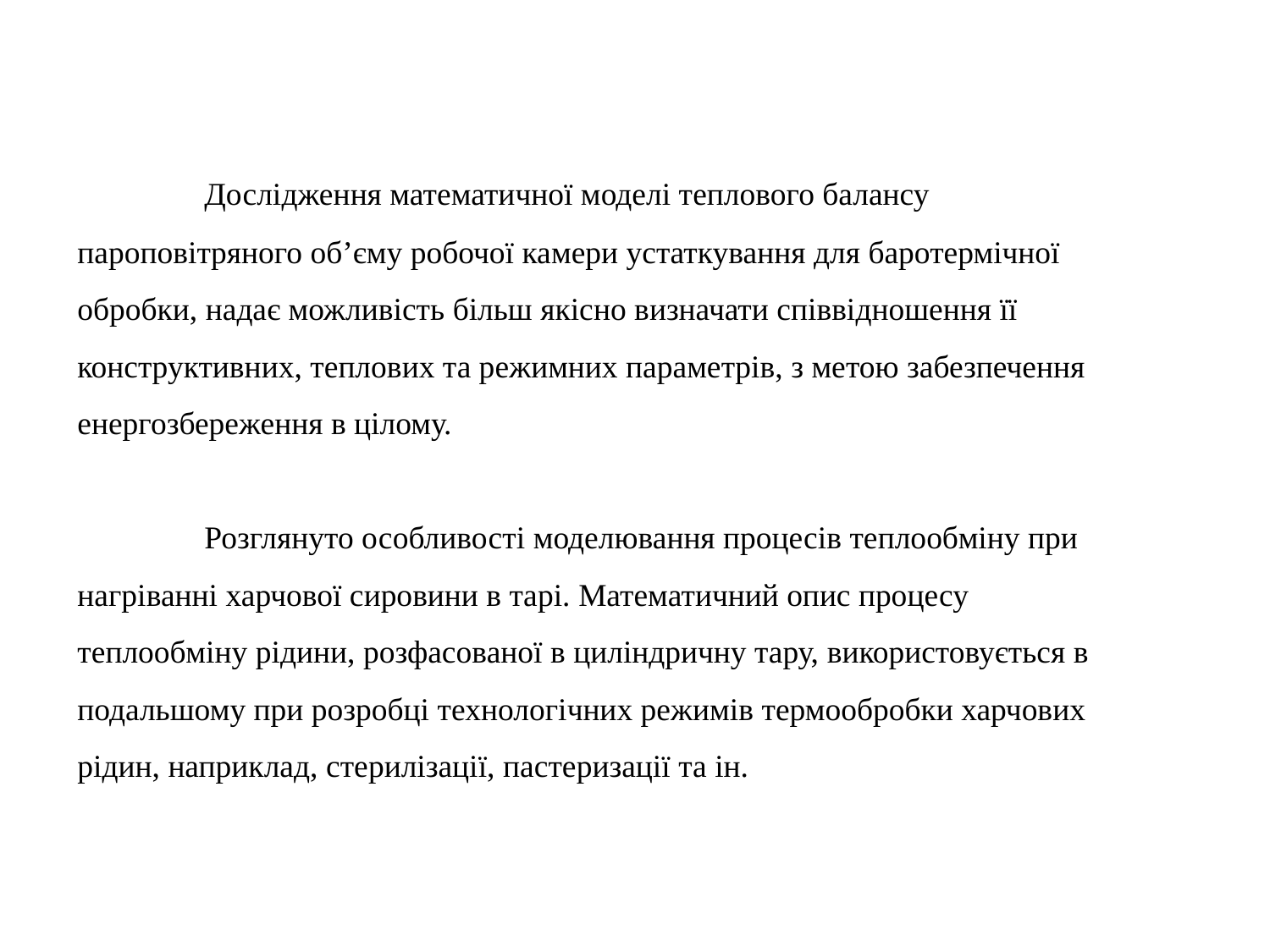

Дослідження математичної моделі теплового балансу пароповітряного об’єму робочої камери устаткування для баротермічної обробки, надає можливість більш якісно визначати співвідношення її конструктивних, теплових та режимних параметрів, з метою забезпечення енергозбереження в цілому.

	Розглянуто особливості моделювання процесів теплообміну при нагріванні харчової сировини в тарі. Математичний опис процесу теплообміну рідини, розфасованої в циліндричну тару, використовується в подальшому при розробці технологічних режимів термообробки харчових рідин, наприклад, стерилізації, пастеризації та ін.